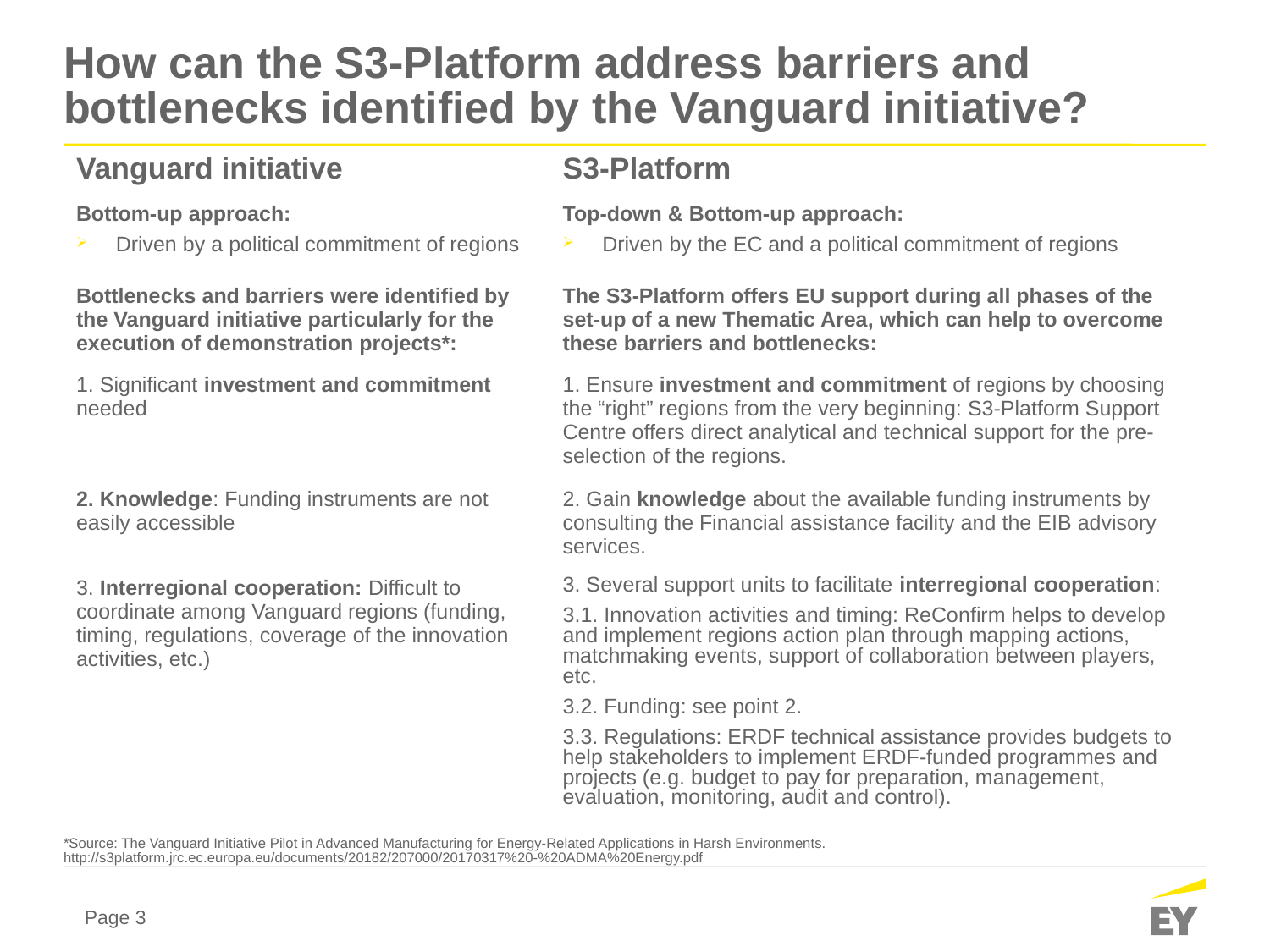

# How can the S3-Platform address barriers and bottlenecks identified by the Vanguard initiative?
| Vanguard initiative | S3-Platform |
| --- | --- |
| Bottom-up approach: Driven by a political commitment of regions | Top-down & Bottom-up approach: Driven by the EC and a political commitment of regions |
| Bottlenecks and barriers were identified by the Vanguard initiative particularly for the execution of demonstration projects\*: | The S3-Platform offers EU support during all phases of the set-up of a new Thematic Area, which can help to overcome these barriers and bottlenecks: |
| 1. Significant investment and commitment needed | 1. Ensure investment and commitment of regions by choosing the “right” regions from the very beginning: S3-Platform Support Centre offers direct analytical and technical support for the pre-selection of the regions. |
| 2. Knowledge: Funding instruments are not easily accessible | 2. Gain knowledge about the available funding instruments by consulting the Financial assistance facility and the EIB advisory services. |
| 3. Interregional cooperation: Difficult to coordinate among Vanguard regions (funding, timing, regulations, coverage of the innovation activities, etc.) | 3. Several support units to facilitate interregional cooperation: 3.1. Innovation activities and timing: ReConfirm helps to develop and implement regions action plan through mapping actions, matchmaking events, support of collaboration between players, etc. 3.2. Funding: see point 2. 3.3. Regulations: ERDF technical assistance provides budgets to help stakeholders to implement ERDF-funded programmes and projects (e.g. budget to pay for preparation, management, evaluation, monitoring, audit and control). |
*Source: The Vanguard Initiative Pilot in Advanced Manufacturing for Energy-Related Applications in Harsh Environments. http://s3platform.jrc.ec.europa.eu/documents/20182/207000/20170317%20-%20ADMA%20Energy.pdf